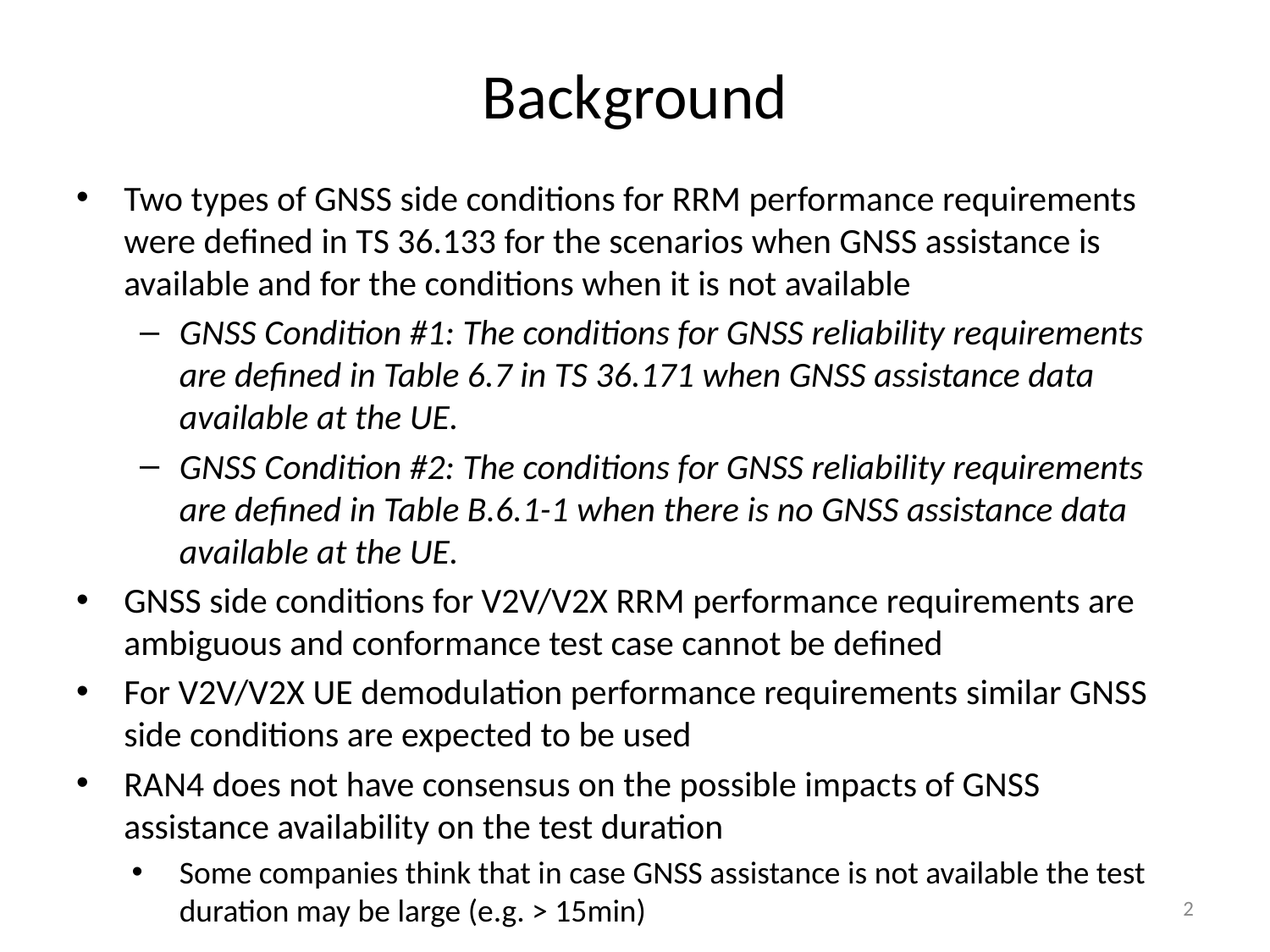

# Background
Two types of GNSS side conditions for RRM performance requirements were defined in TS 36.133 for the scenarios when GNSS assistance is available and for the conditions when it is not available
GNSS Condition #1: The conditions for GNSS reliability requirements are defined in Table 6.7 in TS 36.171 when GNSS assistance data available at the UE.
GNSS Condition #2: The conditions for GNSS reliability requirements are defined in Table B.6.1-1 when there is no GNSS assistance data available at the UE.
GNSS side conditions for V2V/V2X RRM performance requirements are ambiguous and conformance test case cannot be defined
For V2V/V2X UE demodulation performance requirements similar GNSS side conditions are expected to be used
RAN4 does not have consensus on the possible impacts of GNSS assistance availability on the test duration
Some companies think that in case GNSS assistance is not available the test duration may be large (e.g. > 15min)

2